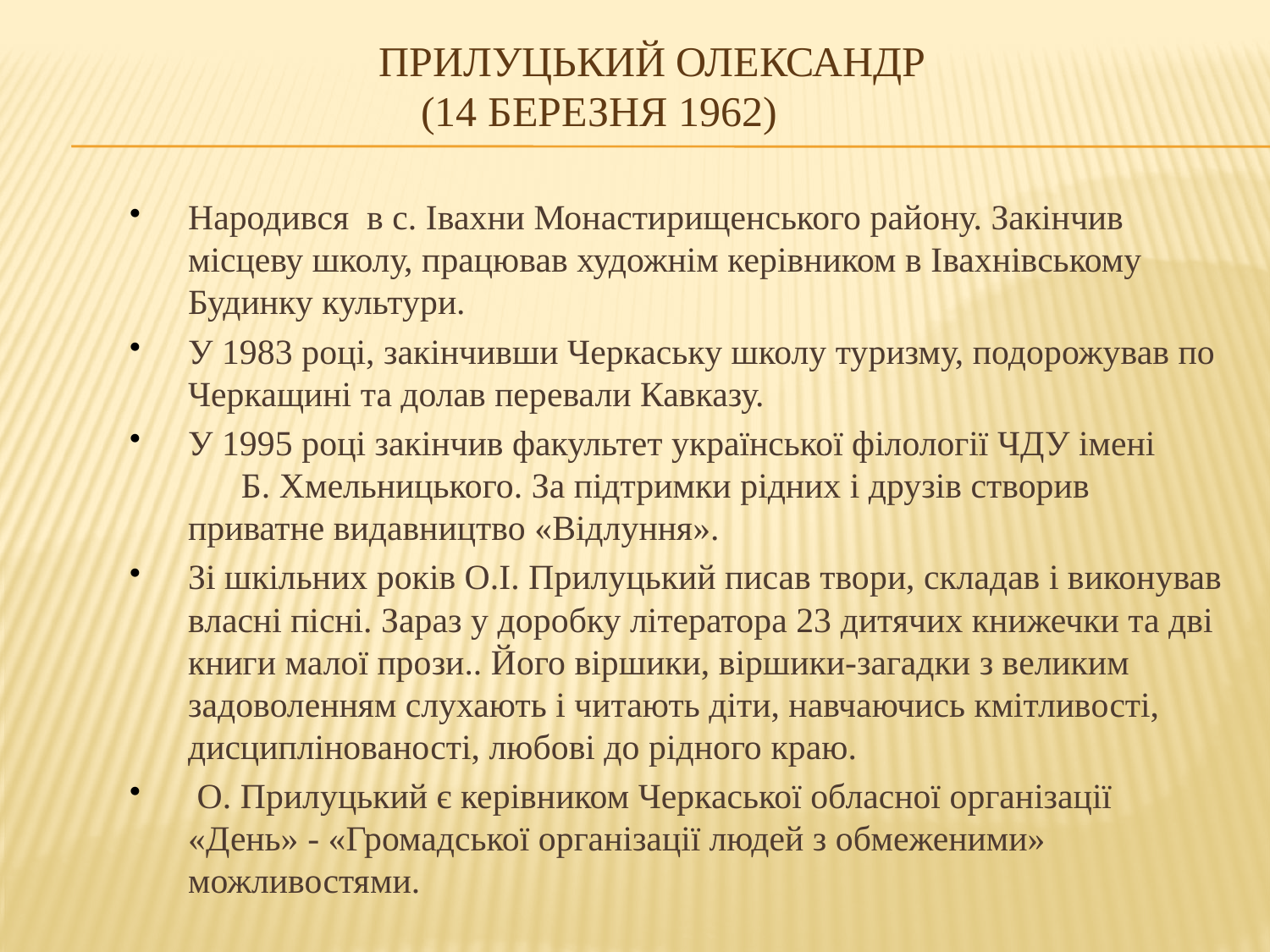

# Прилуцький Олександр (14 березня 1962)
Народився  в с. Івахни Монастирищенського району. Закінчив місцеву школу, працював художнім керівником в Івахнівському Будинку культури.
У 1983 році, закінчивши Черкаську школу туризму, подорожував по Черкащині та долав перевали Кавказу.
У 1995 році закінчив факультет української філології ЧДУ імені               Б. Хмельницького. За підтримки рідних і друзів створив приватне видавництво «Відлуння».
Зі шкільних років О.І. Прилуцький писав твори, складав і виконував власні пісні. Зараз у доробку літератора 23 дитячих книжечки та дві книги малої прози.. Його віршики, віршики-загадки з великим задоволенням слухають і читають діти, навчаючись кмітливості, дисциплінованості, любові до рідного краю.
 О. Прилуцький є керівником Черкаської обласної організації «День» - «Громадської організації людей з обмеженими» можливостями.